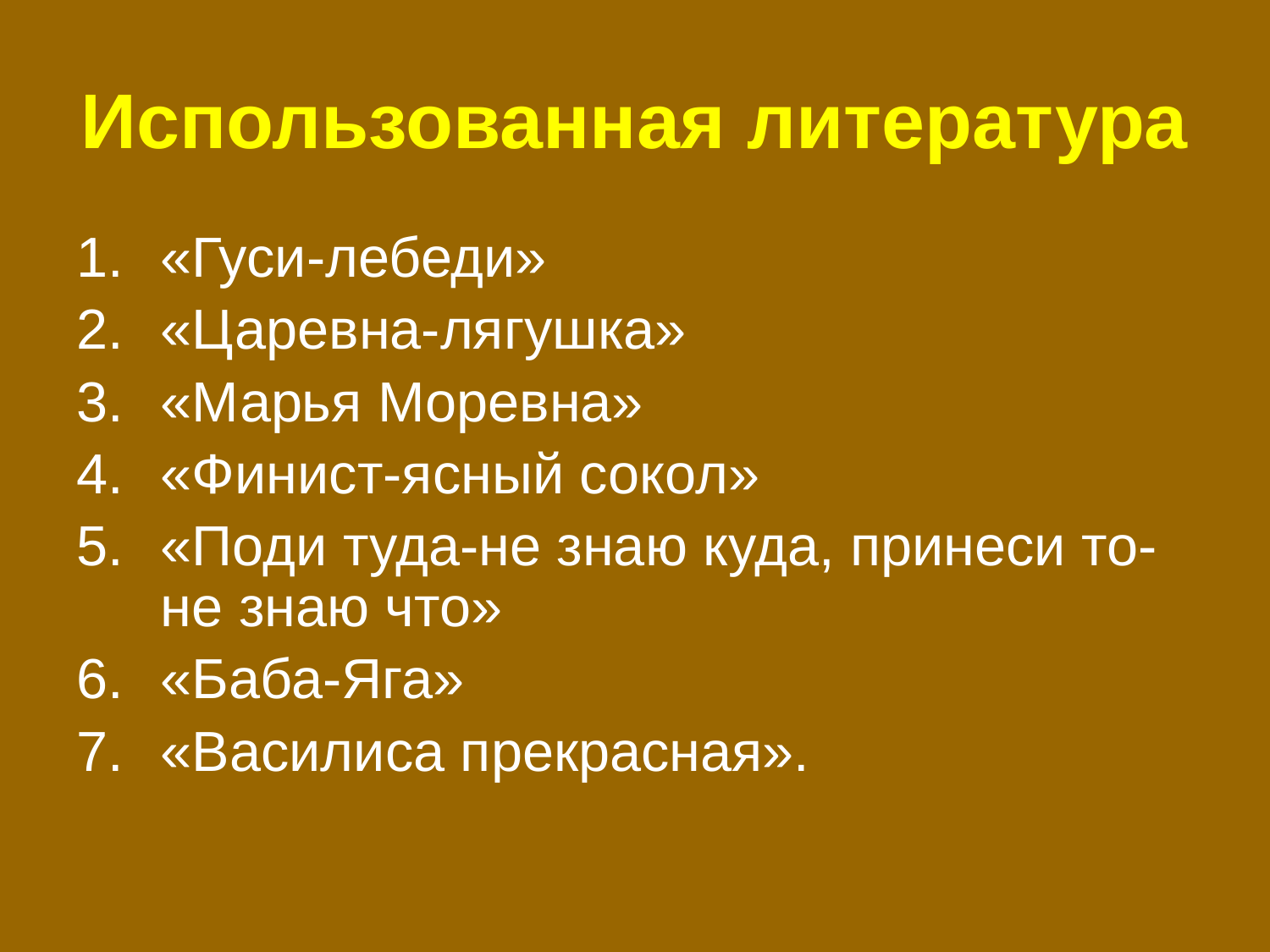

# Использованная литература
«Гуси-лебеди»
«Царевна-лягушка»
«Марья Моревна»
«Финист-ясный сокол»
«Поди туда-не знаю куда, принеси то-не знаю что»
«Баба-Яга»
«Василиса прекрасная».